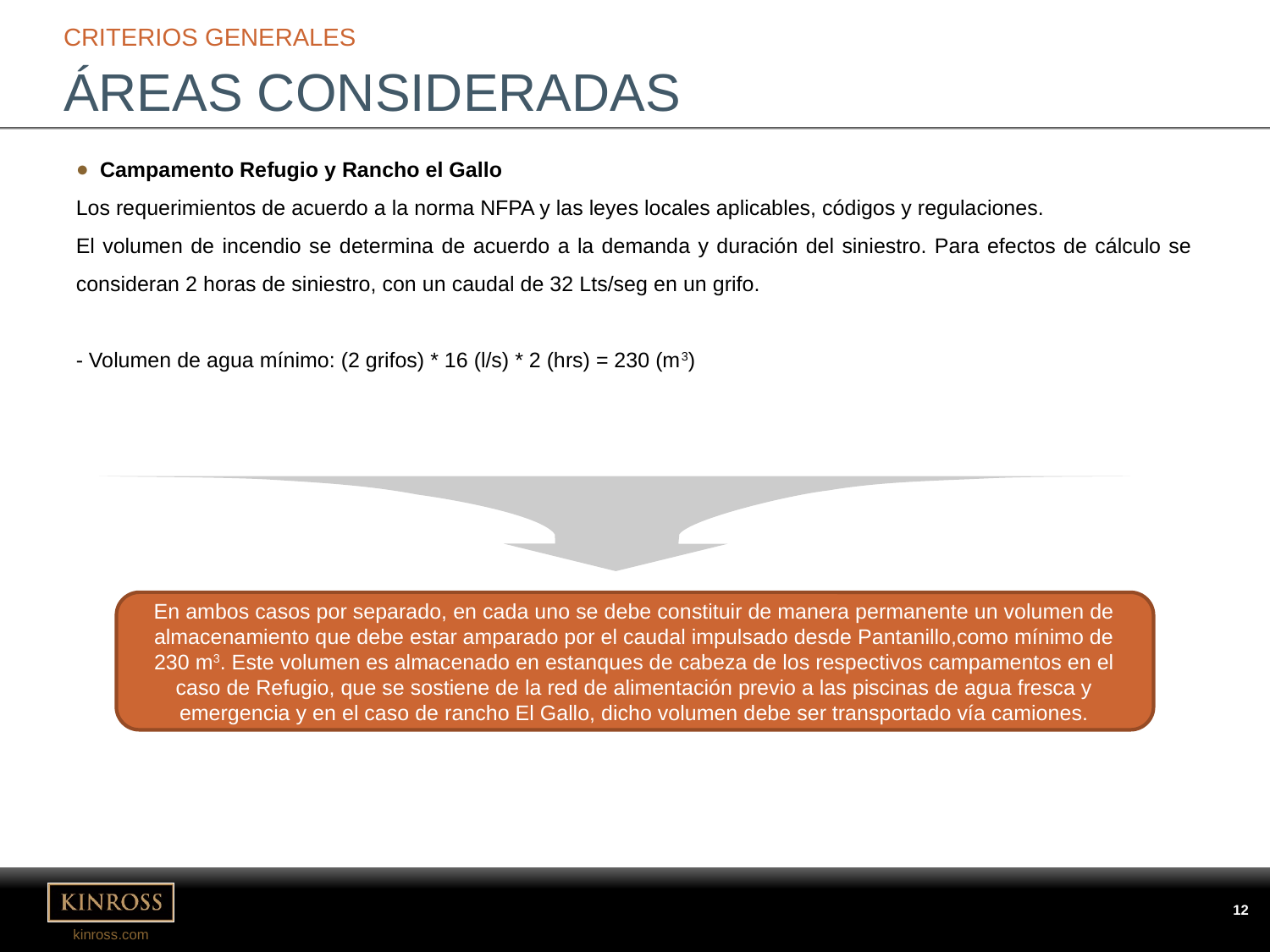

Criterios Generales
# Áreas consideradas
Campamento Refugio y Rancho el Gallo
Los requerimientos de acuerdo a la norma NFPA y las leyes locales aplicables, códigos y regulaciones.
El volumen de incendio se determina de acuerdo a la demanda y duración del siniestro. Para efectos de cálculo se consideran 2 horas de siniestro, con un caudal de 32 Lts/seg en un grifo.

- Volumen de agua mínimo: (2 grifos) * 16 (l/s) * 2 (hrs) = 230 (m3)

En ambos casos por separado, en cada uno se debe constituir de manera permanente un volumen de almacenamiento que debe estar amparado por el caudal impulsado desde Pantanillo,como mínimo de 230 m3. Este volumen es almacenado en estanques de cabeza de los respectivos campamentos en el caso de Refugio, que se sostiene de la red de alimentación previo a las piscinas de agua fresca y emergencia y en el caso de rancho El Gallo, dicho volumen debe ser transportado vía camiones.
12